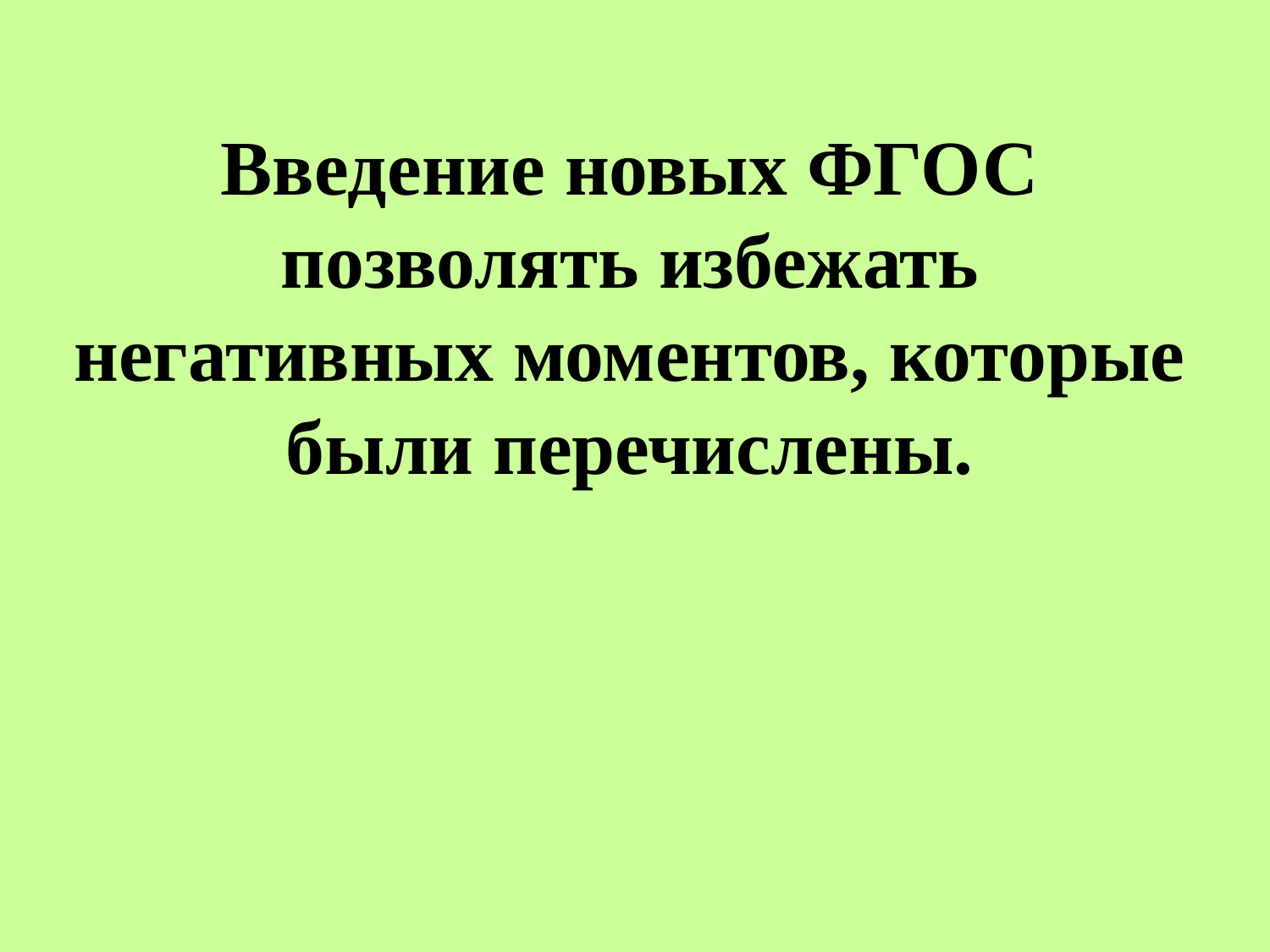

Введение новых ФГОС позволять избежать негативных моментов, которые были перечислены.